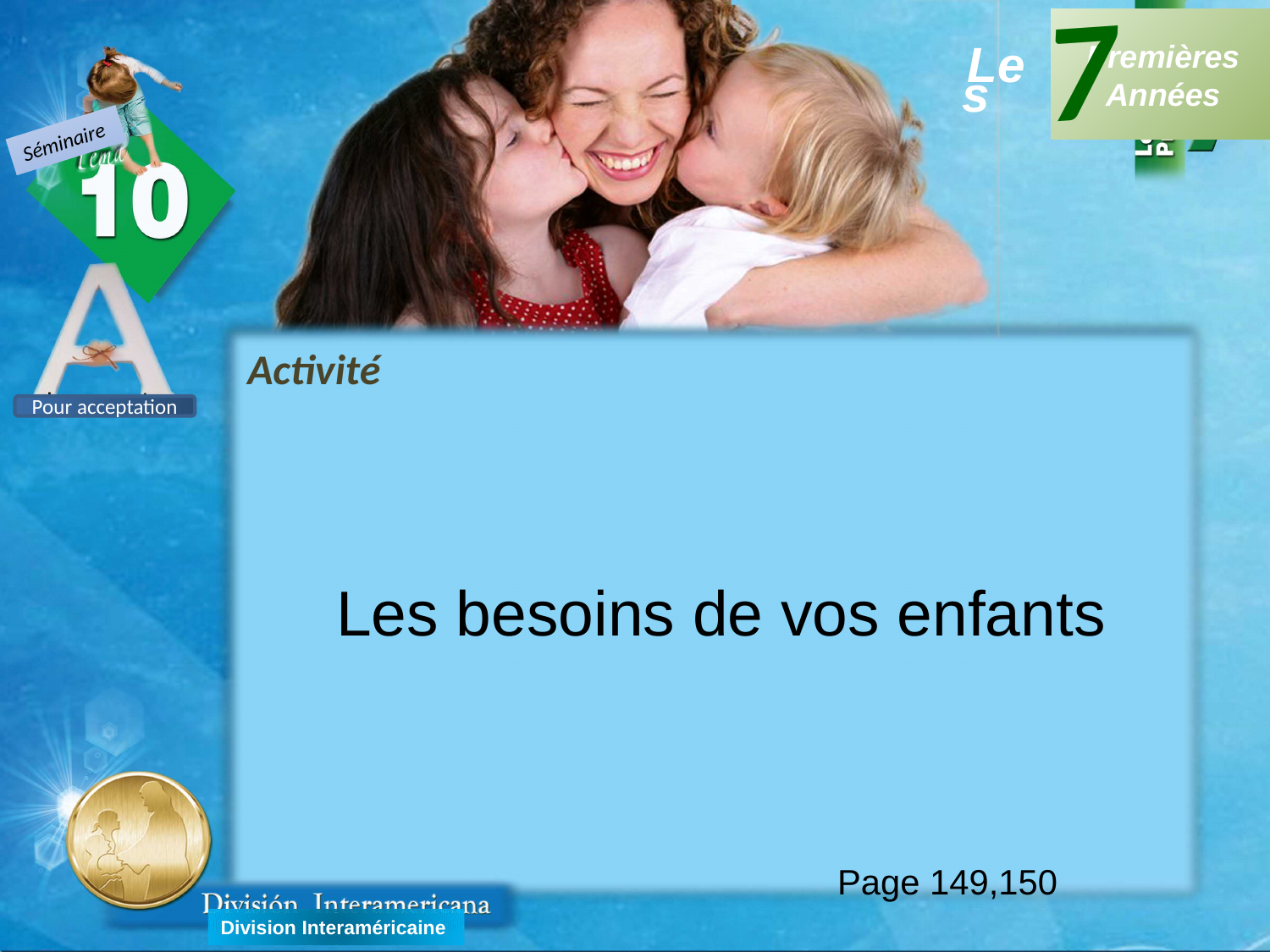

7
Premières
Années
Les
Séminaire
Activité
Les besoins de vos enfants
Page 149,150
Pour acceptation
Division Interaméricaine